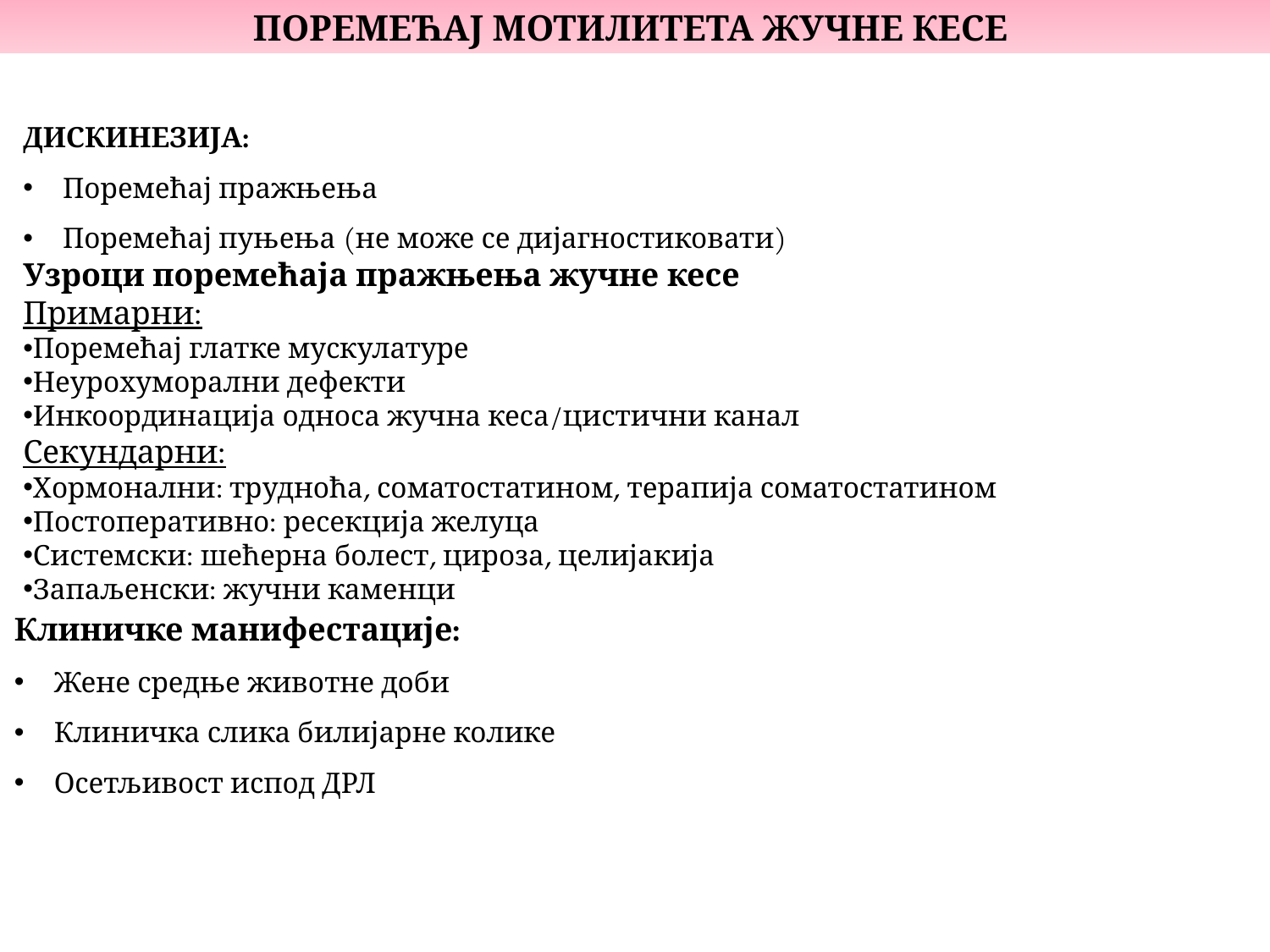

ПОРЕМЕЋАЈ МОТИЛИТЕТА ЖУЧНЕ КЕСЕ
ДИСКИНЕЗИЈА:
Поремећај пражњења
Поремећај пуњења (не може се дијагностиковати)
Узроци поремећаја пражњења жучне кесе
Примарни:
Поремећај глатке мускулатуре
Неурохуморални дефекти
Инкоординација односа жучна кеса/цистични канал
Секундарни:
Хормонални: трудноћа, соматостатином, терапија соматостатином
Постоперативно: ресекција желуца
Системски: шећерна болест, цироза, целијакија
Запаљенски: жучни каменци

Клиничке манифестације:
Жене средње животне доби
Клиничка слика билијарне колике
Осетљивост испод ДРЛ